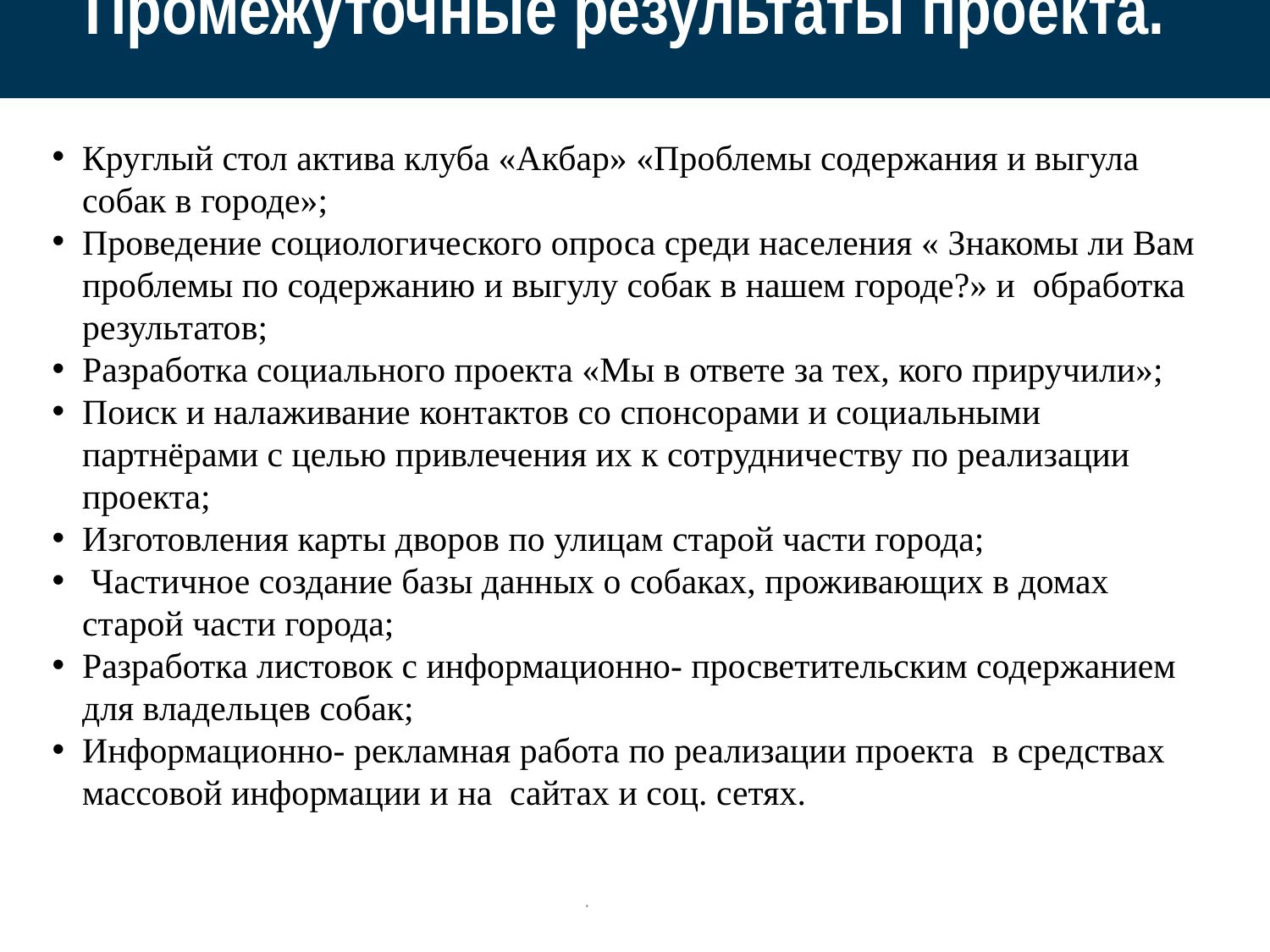

Промежуточные результаты проекта.:

Круглый стол актива клуба «Акбар» «Проблемы содержания и выгула собак в городе»;
Проведение социологического опроса среди населения « Знакомы ли Вам проблемы по содержанию и выгулу собак в нашем городе?» и  обработка результатов;
Разработка социального проекта «Мы в ответе за тех, кого приручили»;
Поиск и налаживание контактов со спонсорами и социальными партнёрами с целью привлечения их к сотрудничеству по реализации проекта;
Изготовления карты дворов по улицам старой части города;
 Частичное создание базы данных о собаках, проживающих в домах старой части города;
Разработка листовок с информационно- просветительским содержанием  для владельцев собак;
Информационно- рекламная работа по реализации проекта  в средствах массовой информации и на  сайтах и соц. сетях.

.